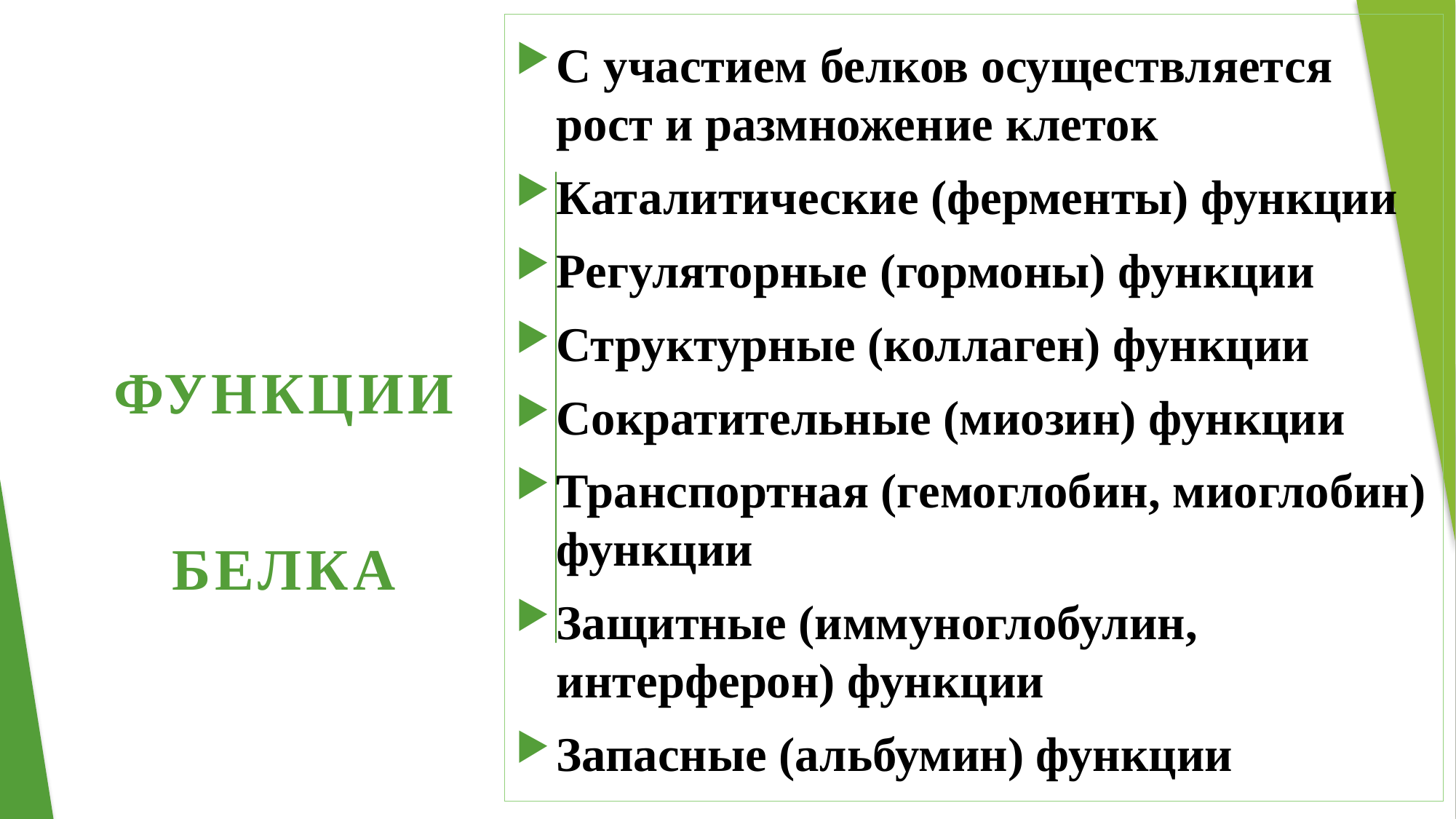

С участием белков осуществляется рост и размножение клеток
Каталитические (ферменты) функции
Регуляторные (гормоны) функции
Структурные (коллаген) функции
Сократительные (миозин) функции
Транспортная (гемоглобин, миоглобин) функции
Защитные (иммуноглобулин, интерферон) функции
Запасные (альбумин) функции
# ФУНКЦИИ БЕЛКА